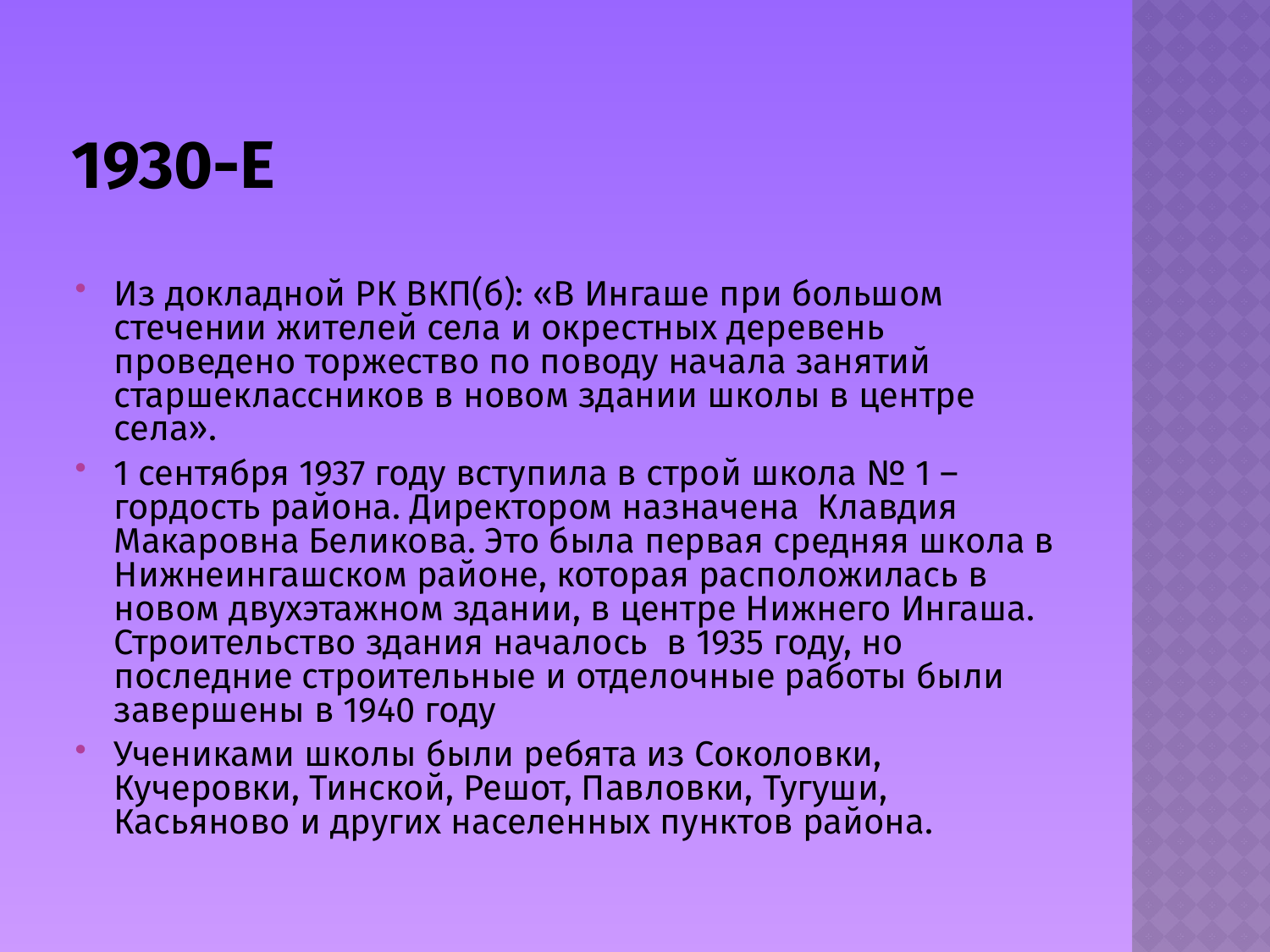

# 1930-е

Из докладной РК ВКП(б): «В Ингаше при большом стечении жителей села и окрестных деревень проведено торжество по поводу начала занятий старшеклассников в новом здании школы в центре села».
1 сентября 1937 году вступила в строй школа № 1 – гордость района. Директором назначена  Клавдия Макаровна Беликова. Это была первая средняя школа в Нижнеингашском районе, которая расположилась в новом двухэтажном здании, в центре Нижнего Ингаша. Строительство здания началось  в 1935 году, но последние строительные и отделочные работы были завершены в 1940 году
Учениками школы были ребята из Соколовки, Кучеровки, Тинской, Решот, Павловки, Тугуши, Касьяново и других населенных пунктов района.